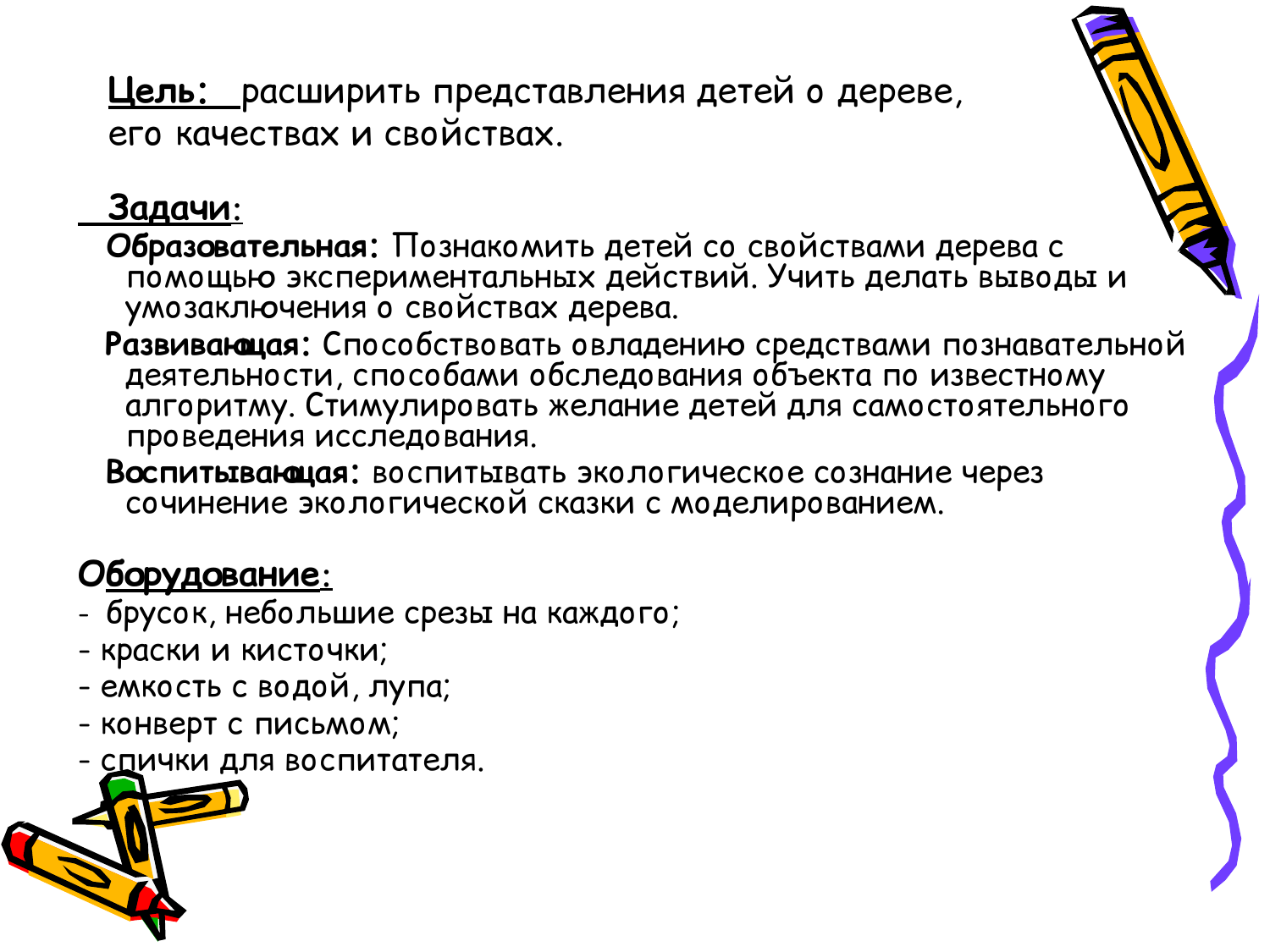

# Цель:  расширить представления детей о дереве, его качествах и свойствах.
  Задачи:
   Образовательная: Познакомить детей со свойствами дерева с помощью экспериментальных действий. Учить делать выводы и умозаключения о свойствах дерева.
  Развивающая: Способствовать овладению средствами познавательной деятельности, способами обследования объекта по известному алгоритму. Стимулировать желание детей для самостоятельного проведения исследования.
  Воспитывающая: воспитывать экологическое сознание через сочинение экологической сказки с моделированием.

Оборудование:
-  брусок, небольшие срезы на каждого;
- краски и кисточки;
- емкость с водой, лупа;
- конверт с письмом;
- спички для воспитателя.